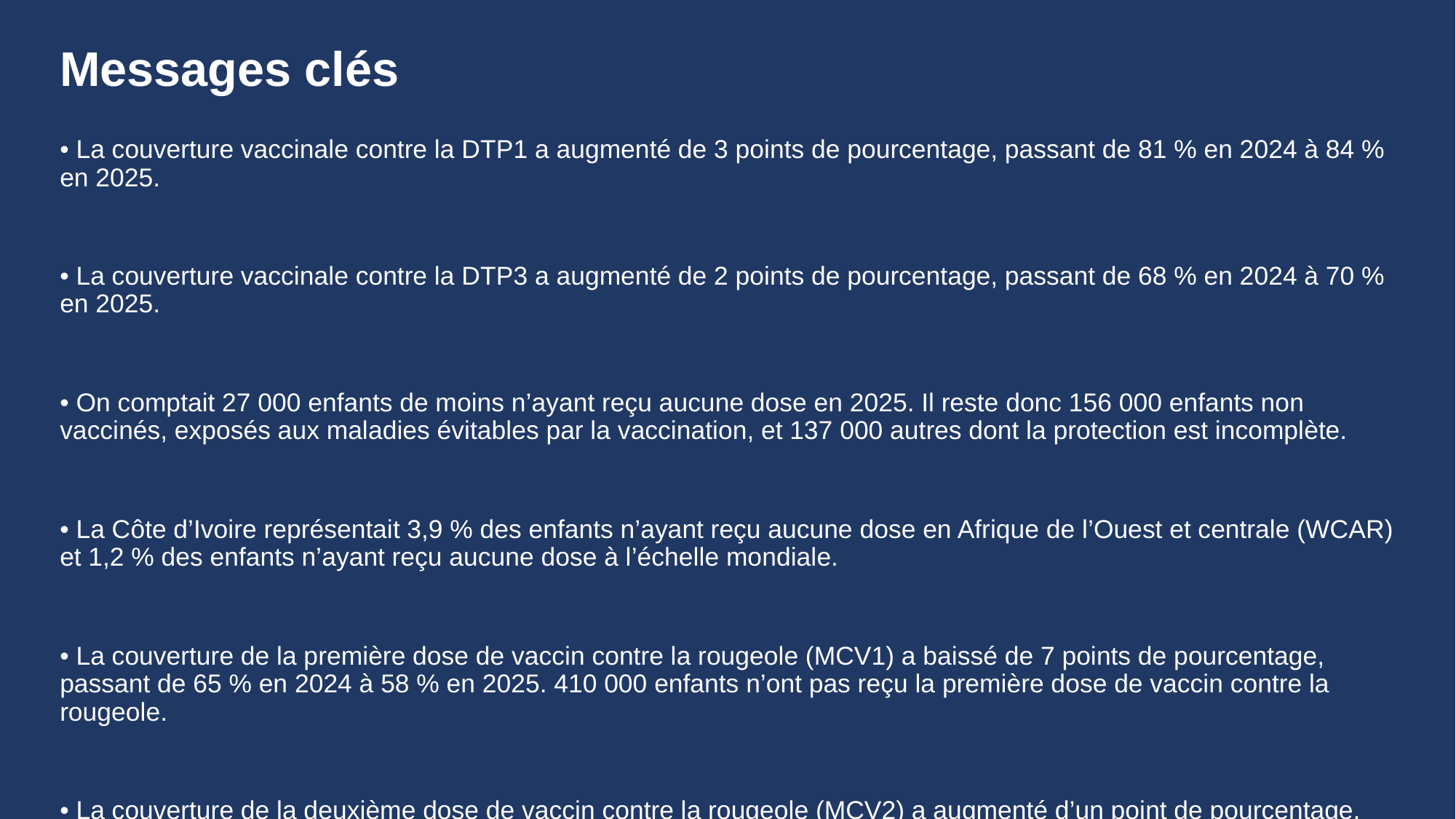

# Messages clés
• La couverture vaccinale contre la DTP1 a augmenté de 3 points de pourcentage, passant de 81 % en 2024 à 84 % en 2025.

• La couverture vaccinale contre la DTP3 a augmenté de 2 points de pourcentage, passant de 68 % en 2024 à 70 % en 2025.

• On comptait 27 000 enfants de moins n’ayant reçu aucune dose en 2025. Il reste donc 156 000 enfants non vaccinés, exposés aux maladies évitables par la vaccination, et 137 000 autres dont la protection est incomplète.

• La Côte d’Ivoire représentait 3,9 % des enfants n’ayant reçu aucune dose en Afrique de l’Ouest et centrale (WCAR) et 1,2 % des enfants n’ayant reçu aucune dose à l’échelle mondiale.

• La couverture de la première dose de vaccin contre la rougeole (MCV1) a baissé de 7 points de pourcentage, passant de 65 % en 2024 à 58 % en 2025. 410 000 enfants n’ont pas reçu la première dose de vaccin contre la rougeole.

• La couverture de la deuxième dose de vaccin contre la rougeole (MCV2) a augmenté d’un point de pourcentage, passant de 48 % en 2024 à 49 % en 2025.

• La couverture de la dernière dose du vaccin contre le HPV (HPVc) chez les filles est passée de 61 % à 90 % en 2025 grâce à l’amélioration des performances du programme.